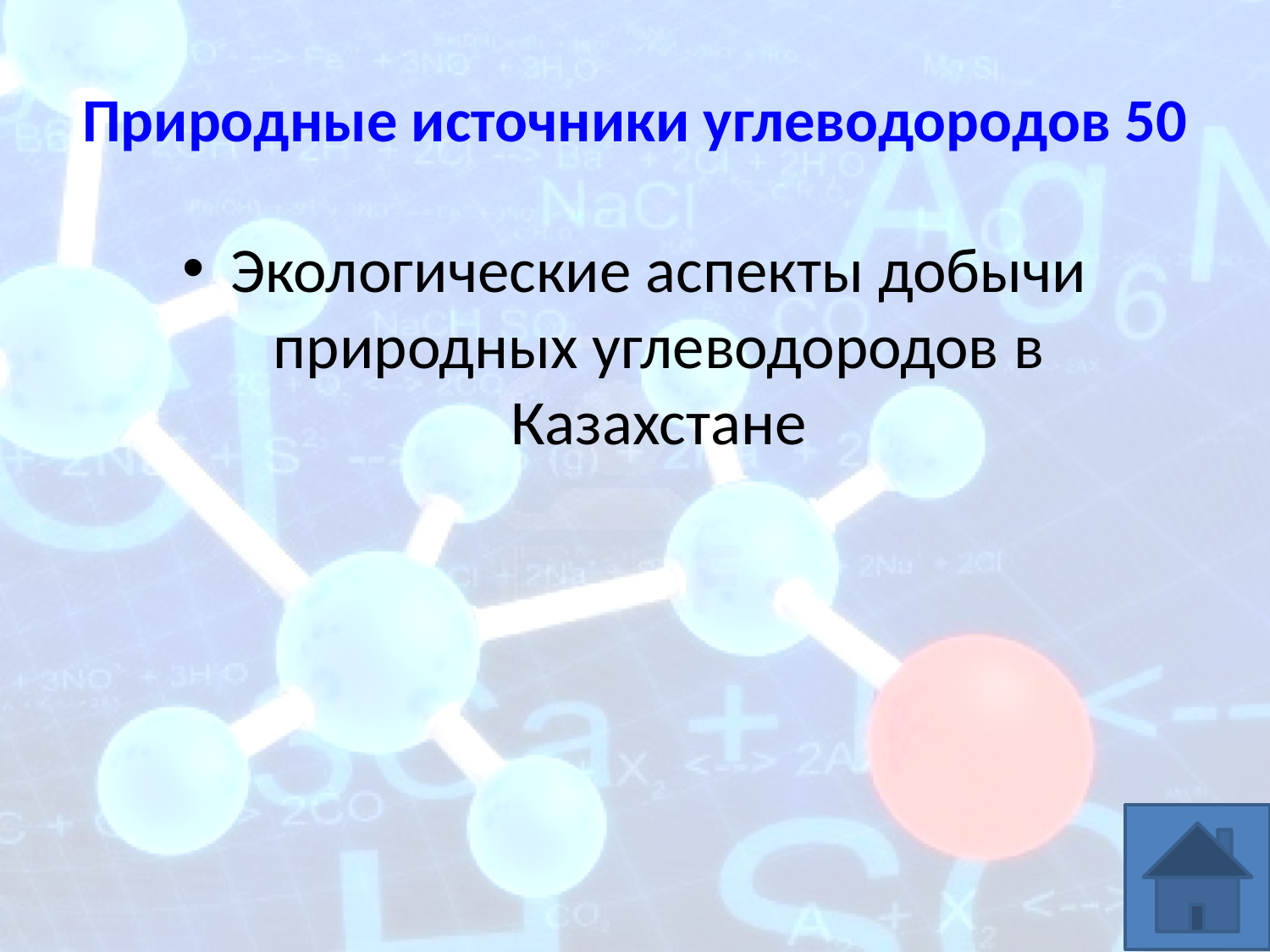

# Природные источники углеводородов 50
Экологические аспекты добычи природных углеводородов в Казахстане